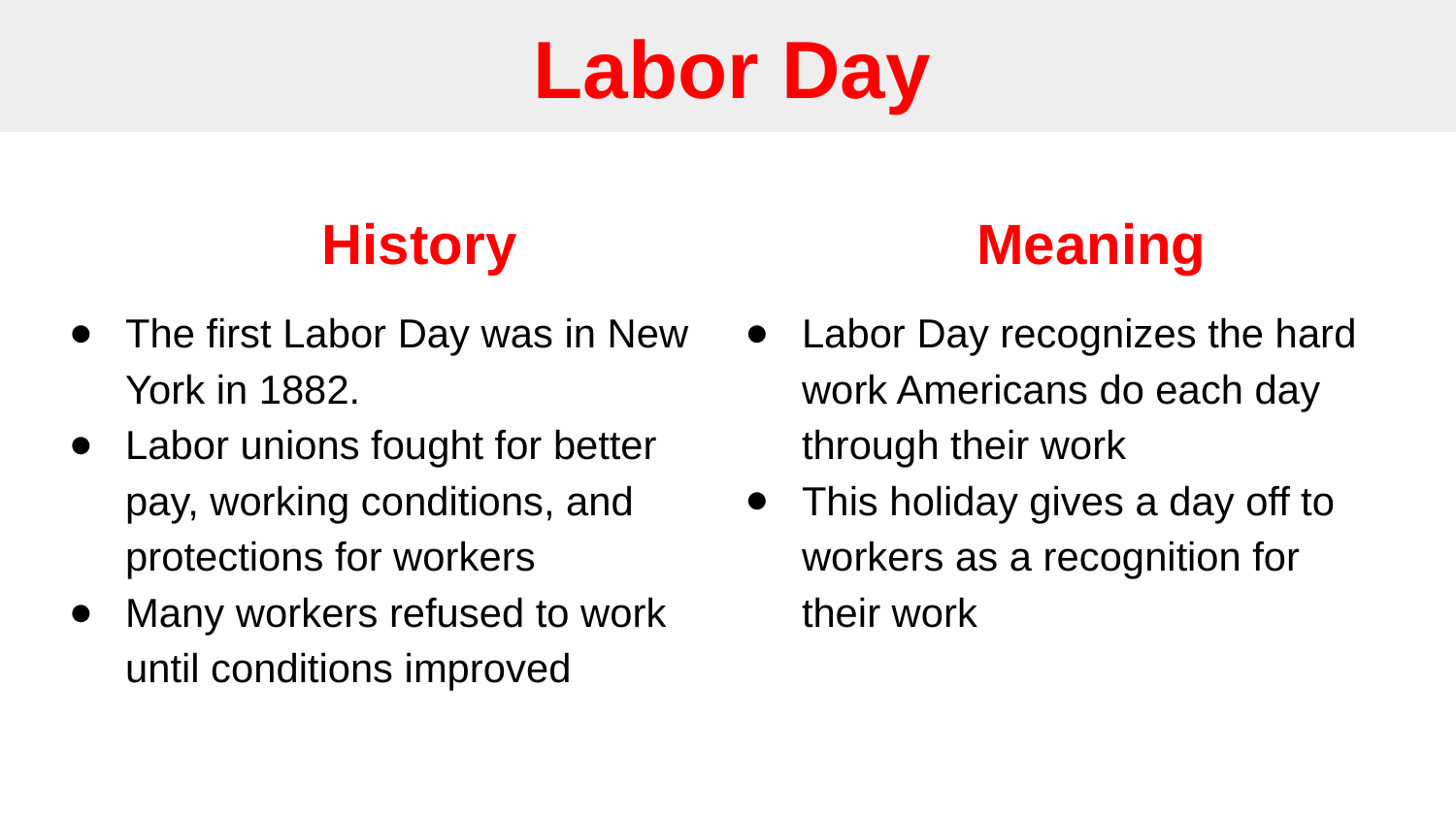

# Labor Day
History
The first Labor Day was in New York in 1882.
Labor unions fought for better pay, working conditions, and protections for workers
Many workers refused to work until conditions improved
Meaning
Labor Day recognizes the hard work Americans do each day through their work
This holiday gives a day off to workers as a recognition for their work